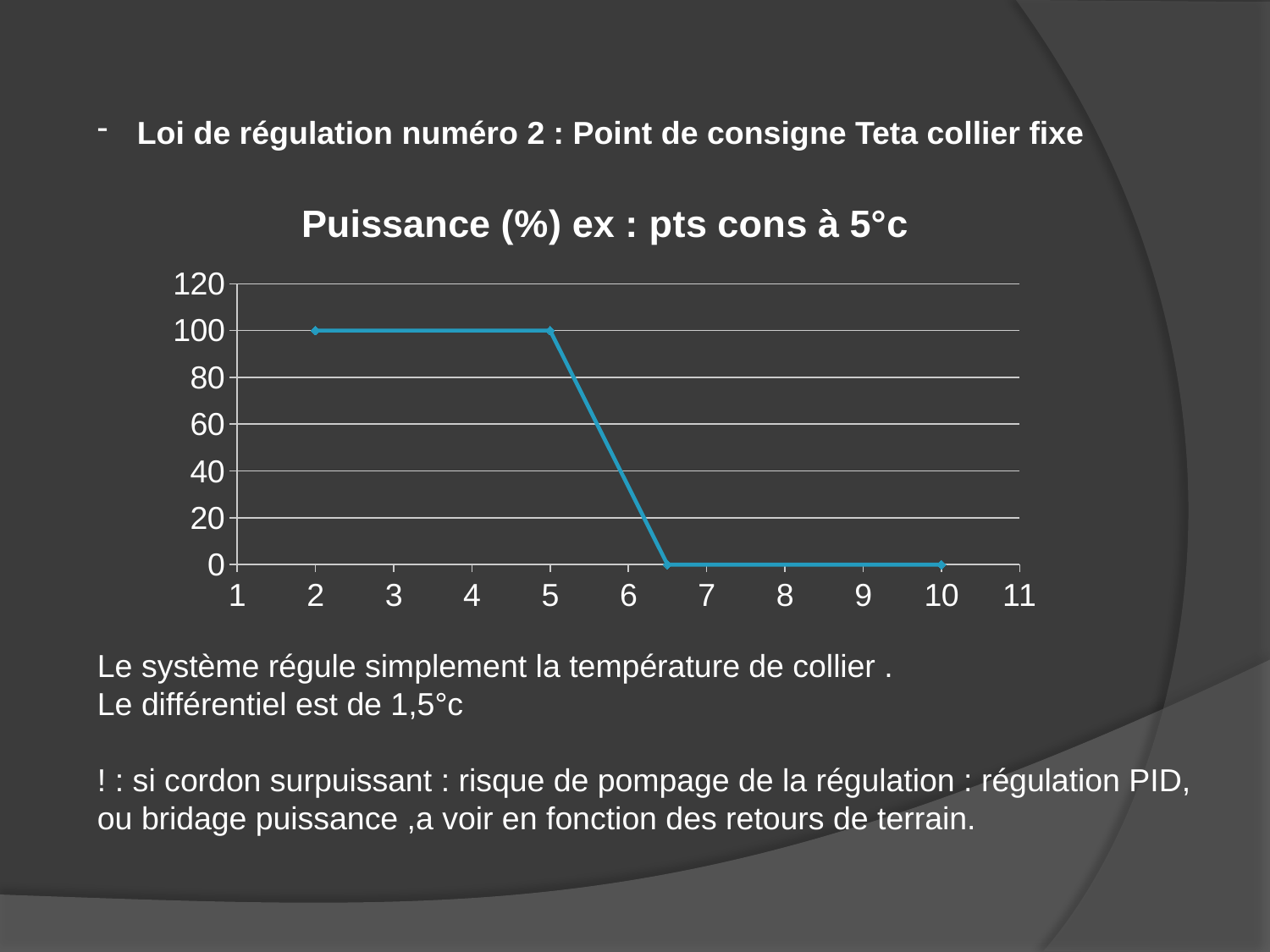

Loi de régulation numéro 2 : Point de consigne Teta collier fixe

Le système régule simplement la température de collier .
Le différentiel est de 1,5°c

! : si cordon surpuissant : risque de pompage de la régulation : régulation PID, ou bridage puissance ,a voir en fonction des retours de terrain.

### Chart: Puissance (%) ex : pts cons à 5°c

| Category | Puissance (%) |
|---|---|